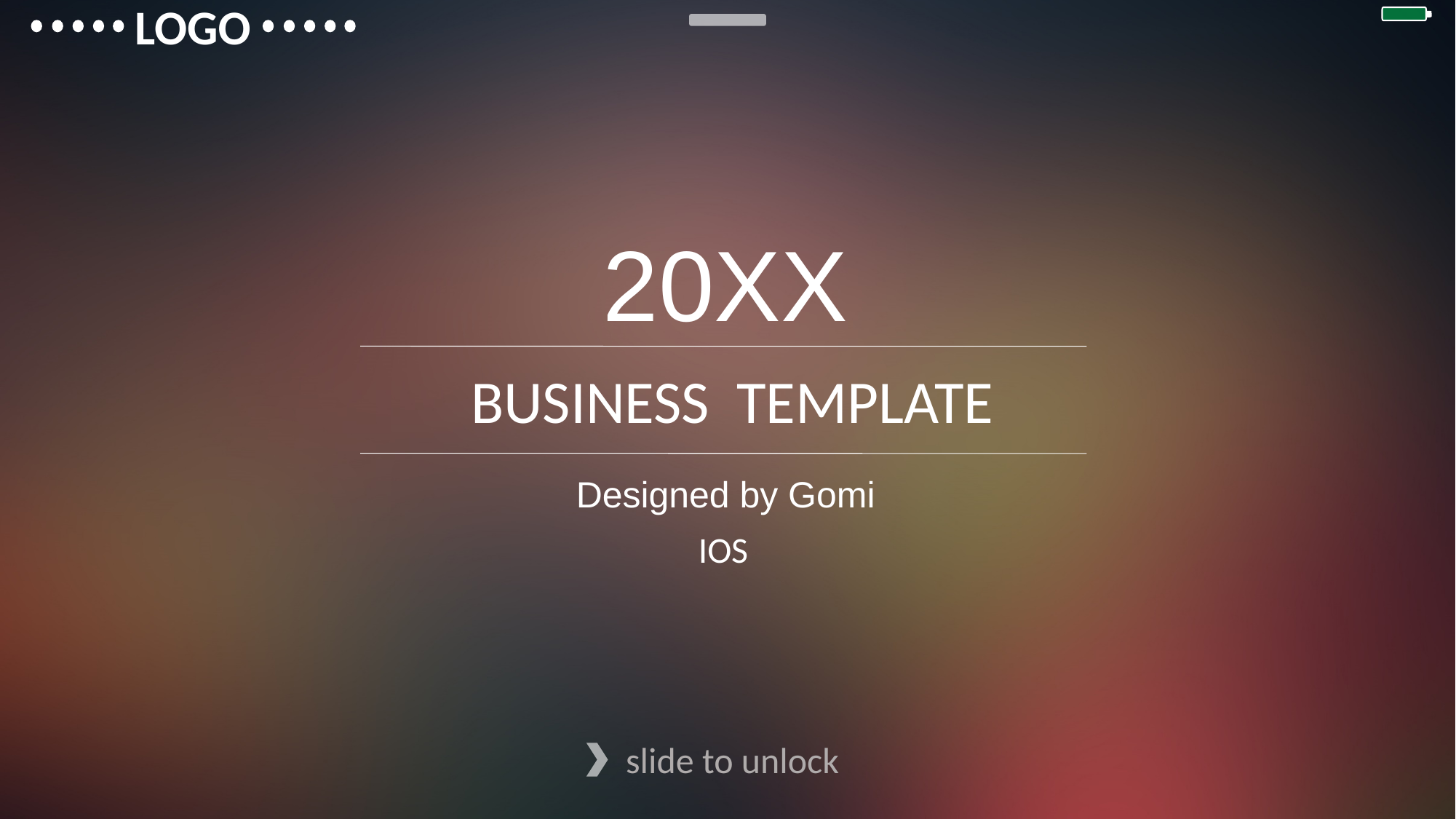

LOGO

20XX
BUSINESS  TEMPLATE
Designed by Gomi
IOS
slide to unlock